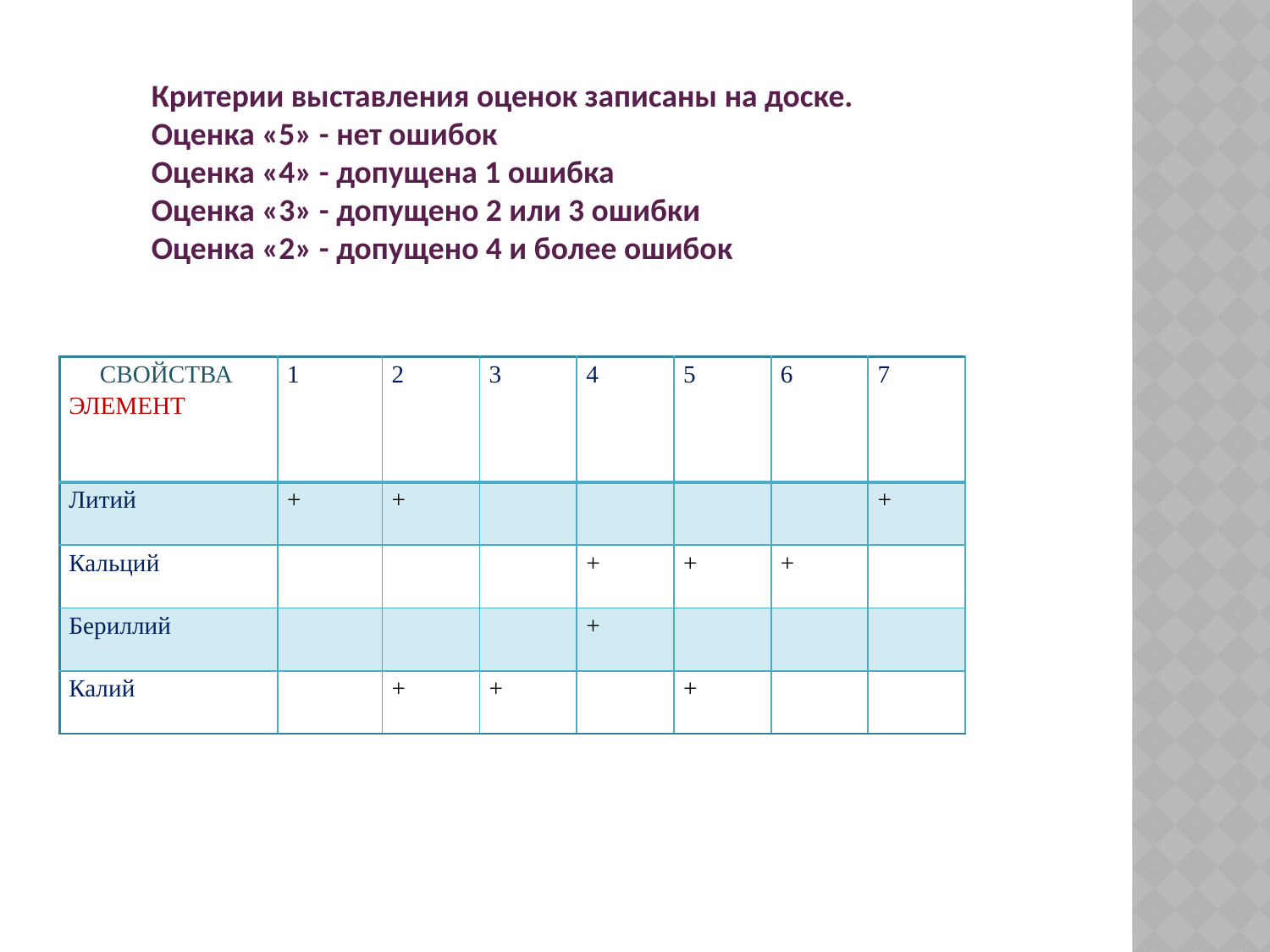

Критерии выставления оценок записаны на доске.
Оценка «5» - нет ошибок
Оценка «4» - допущена 1 ошибка
Оценка «3» - допущено 2 или 3 ошибки
Оценка «2» - допущено 4 и более ошибок
| СВОЙСТВА ЭЛЕМЕНТ | 1 | 2 | 3 | 4 | 5 | 6 | 7 |
| --- | --- | --- | --- | --- | --- | --- | --- |
| Литий | + | + |  |  |  |  | + |
| Кальций |  |  |  | + | + | + |  |
| Бериллий |  |  |  | + |  |  |  |
| Калий |  | + | + |  | + |  |  |